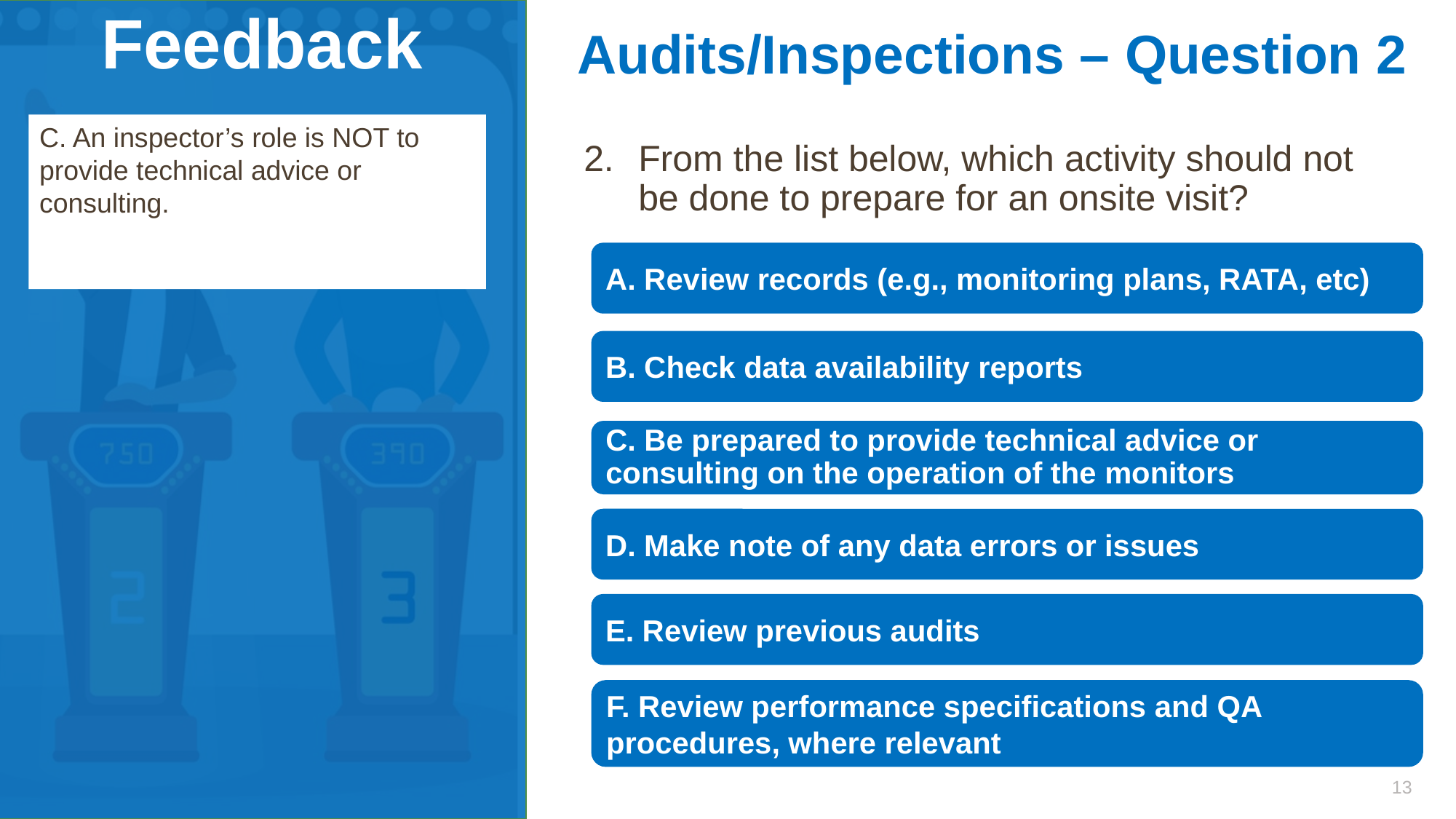

Audits/Inspections – Question 2
C. An inspector’s role is NOT to provide technical advice or consulting.

From the list below, which activity should not be done to prepare for an onsite visit?

A. Review records (e.g., monitoring plans, RATA, etc)
B. Check data availability reports
C. Be prepared to provide technical advice or consulting on the operation of the monitors
D. Make note of any data errors or issues
E. Review previous audits
F. Review performance specifications and QA procedures, where relevant
13